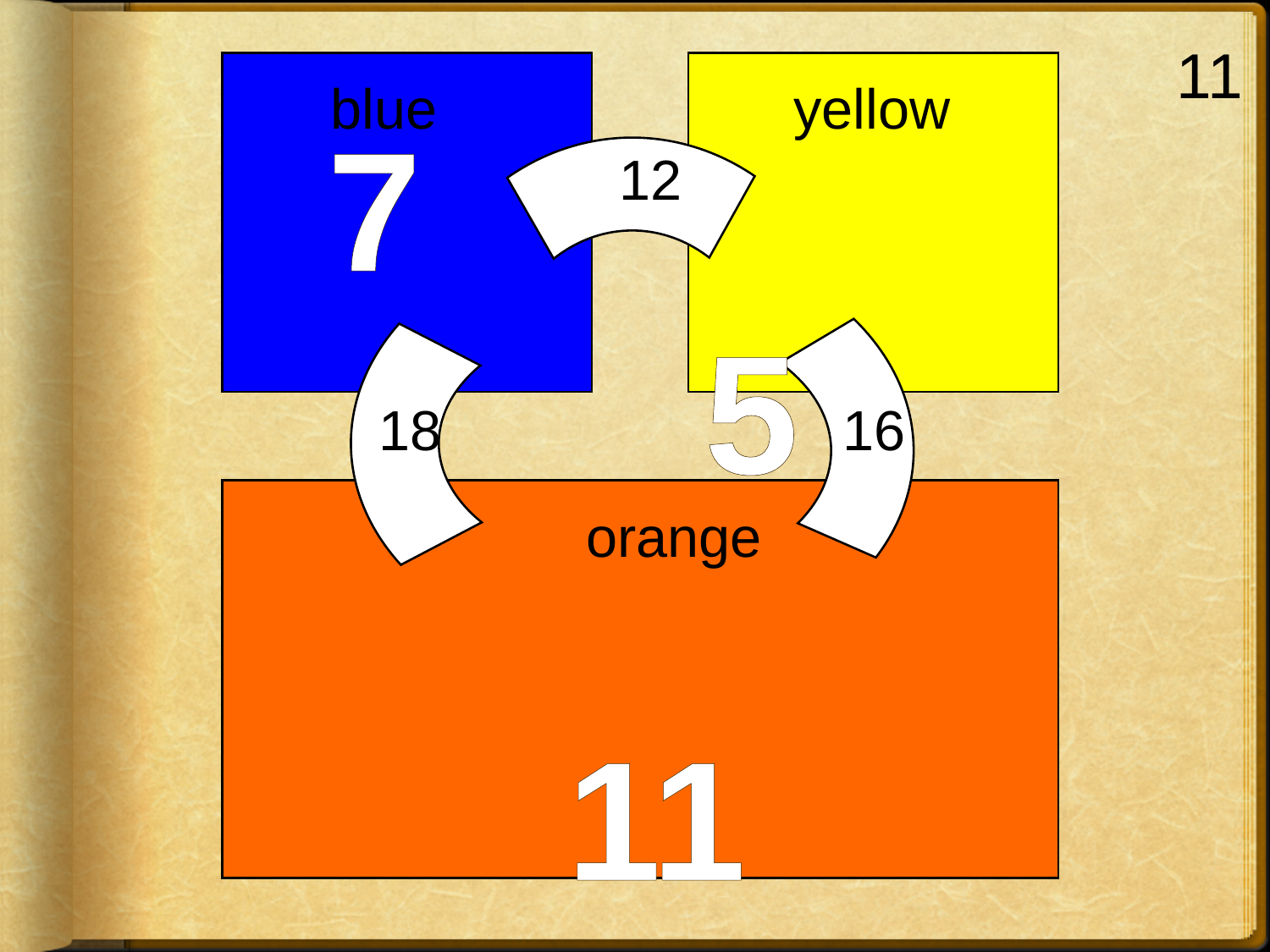

11

blue
yellow
 12

 18

   16

orange
7             5

11